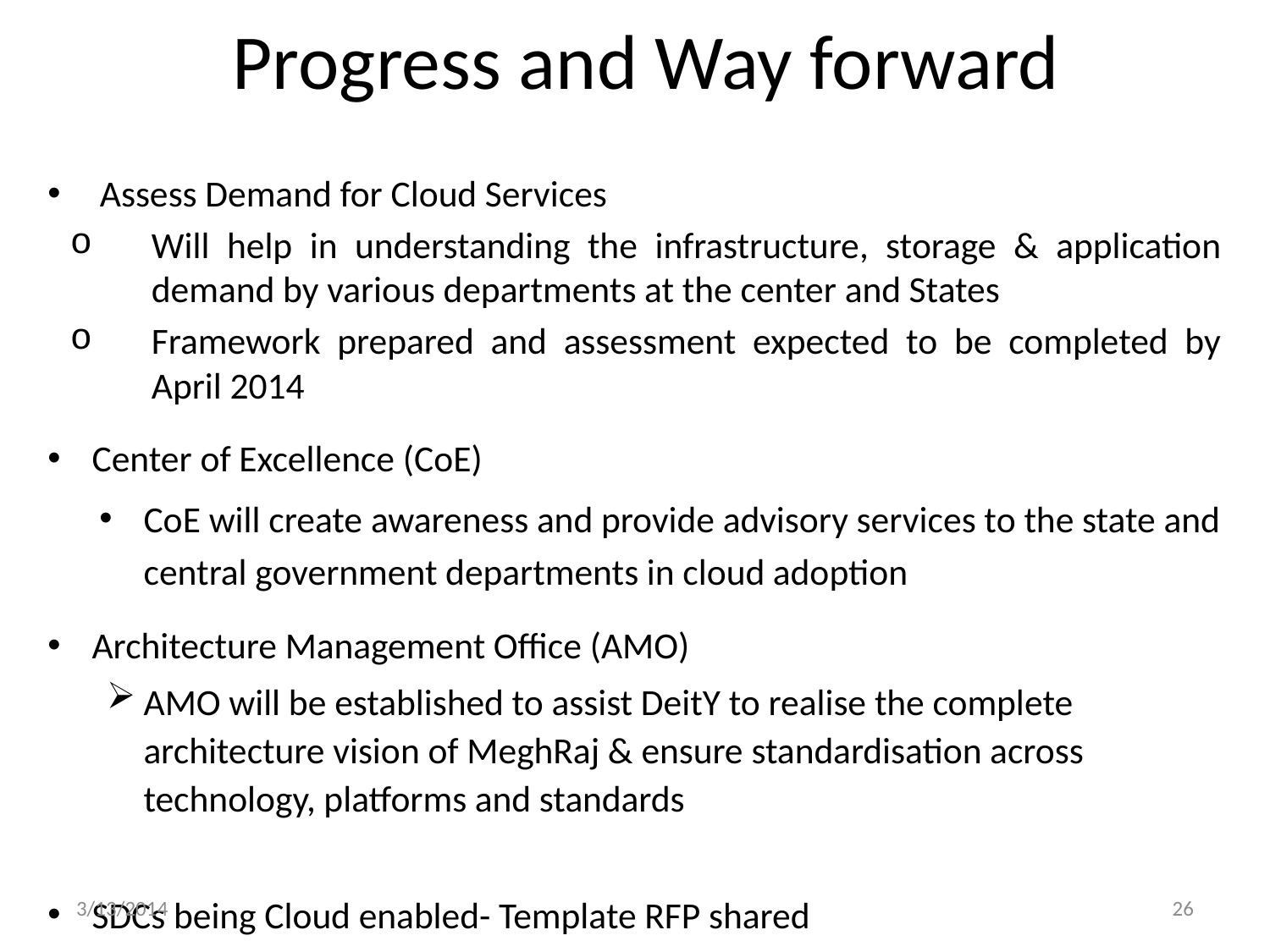

Progress and Way forward

Assess Demand for Cloud Services
Will help in understanding the infrastructure, storage & application demand by various departments at the center and States
Framework prepared and assessment expected to be completed by April 2014
Center of Excellence (CoE)
CoE will create awareness and provide advisory services to the state and central government departments in cloud adoption
Architecture Management Office (AMO)
AMO will be established to assist DeitY to realise the complete architecture vision of MeghRaj & ensure standardisation across technology, platforms and standards

SDCs being Cloud enabled- Template RFP shared

3/13/2014
26